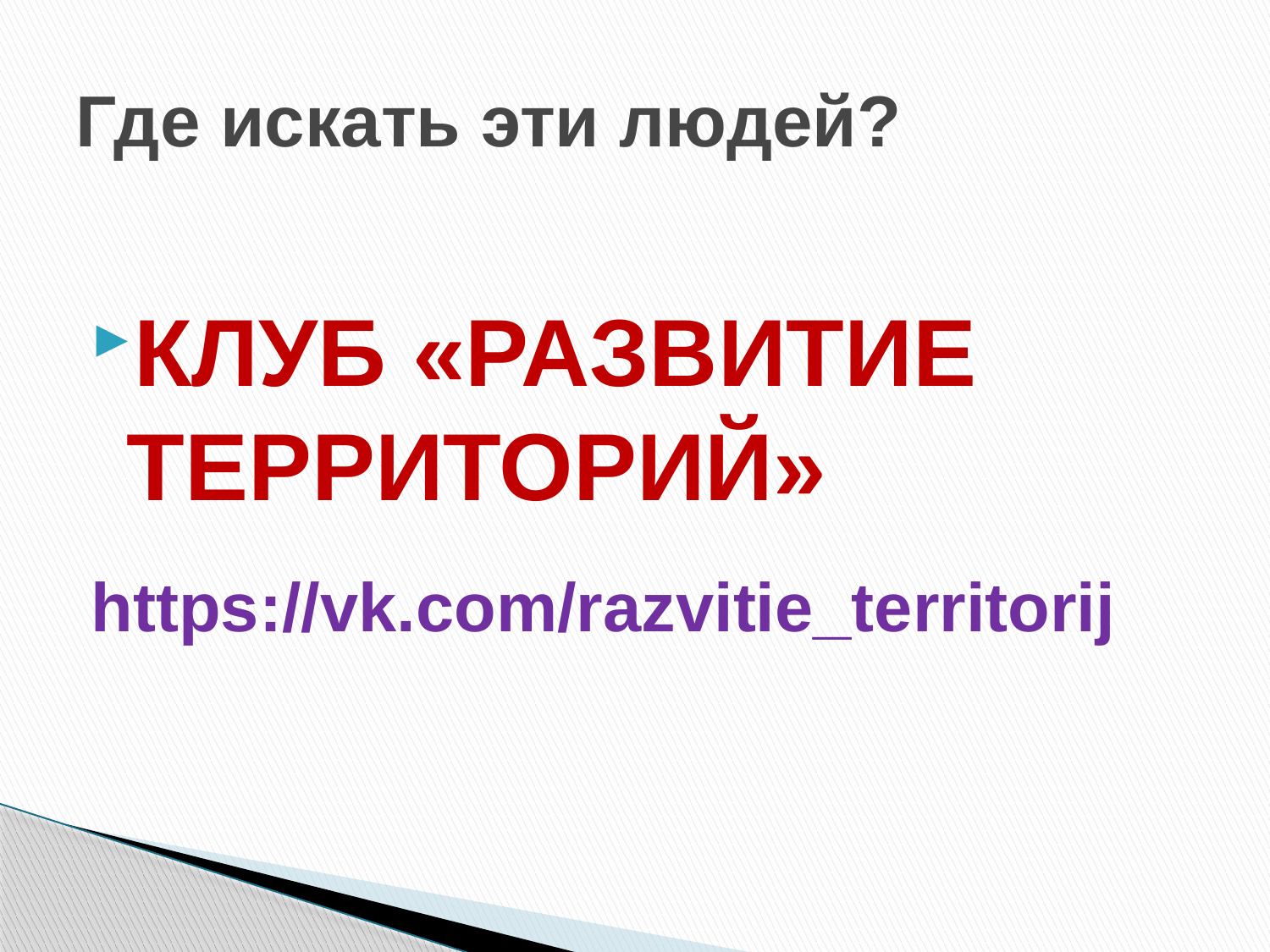

# Где искать эти людей?

КЛУБ «РАЗВИТИЕ ТЕРРИТОРИЙ»

https://vk.com/razvitie_territorij